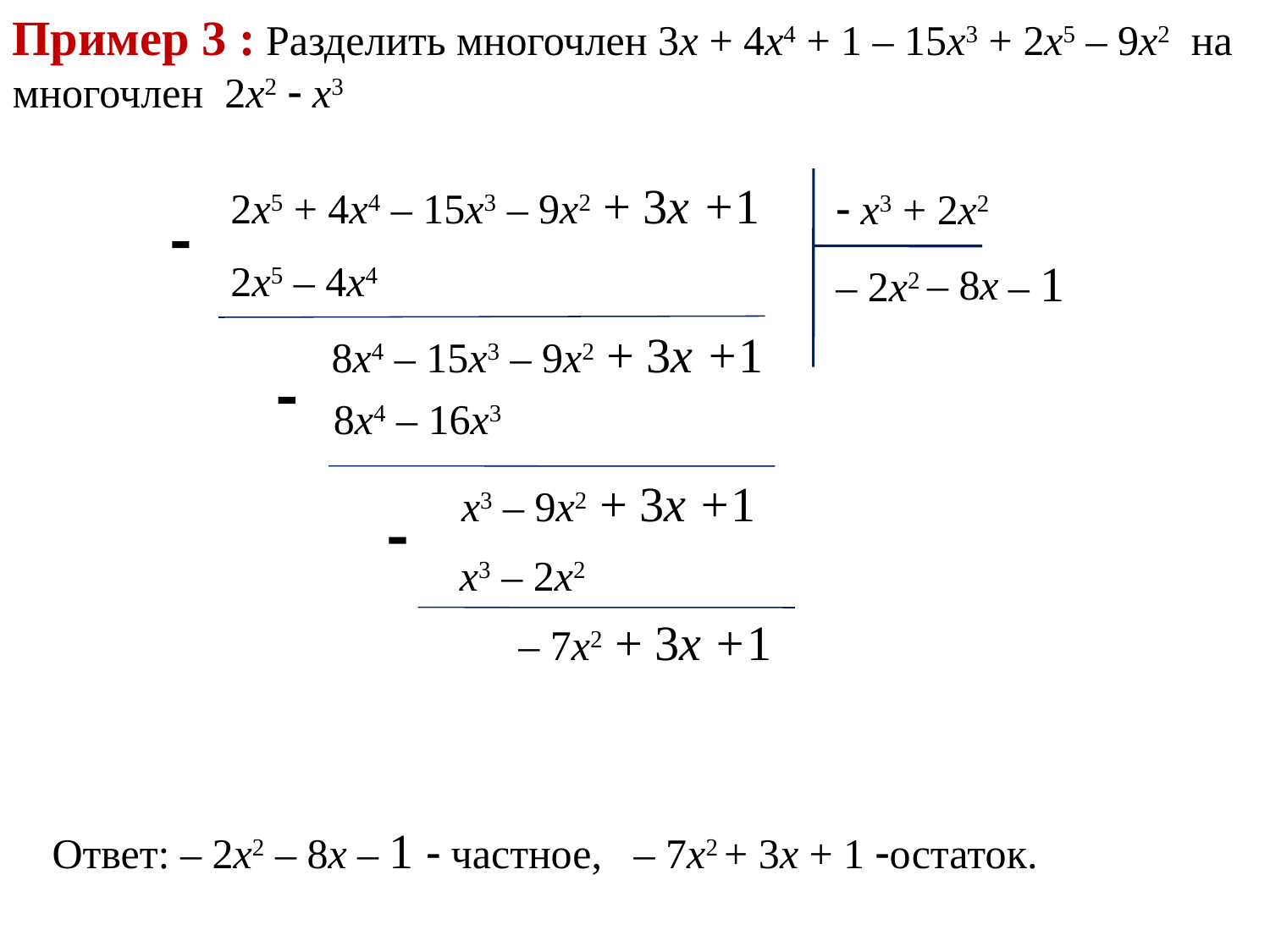

Пример 3 : Разделить многочлен 3х + 4x4 + 1 – 15х3 + 2х5 – 9x2  на многочлен  2x2 − х3
2х5 + 4x4 – 15х3 – 9x2 + 3х +1
− х3 + 2x2
−
– 1
2х5 – 4x4
– 8х
– 2х2
8x4 – 15х3 – 9x2 + 3х +1
−
 8x4 – 16х3
 х3 – 9x2 + 3х +1
−
 х3 – 2x2
– 7x2 + 3х +1
Ответ: – 2х2 – 8х – 1 − частное,   – 7x2 + 3х + 1 −остаток.